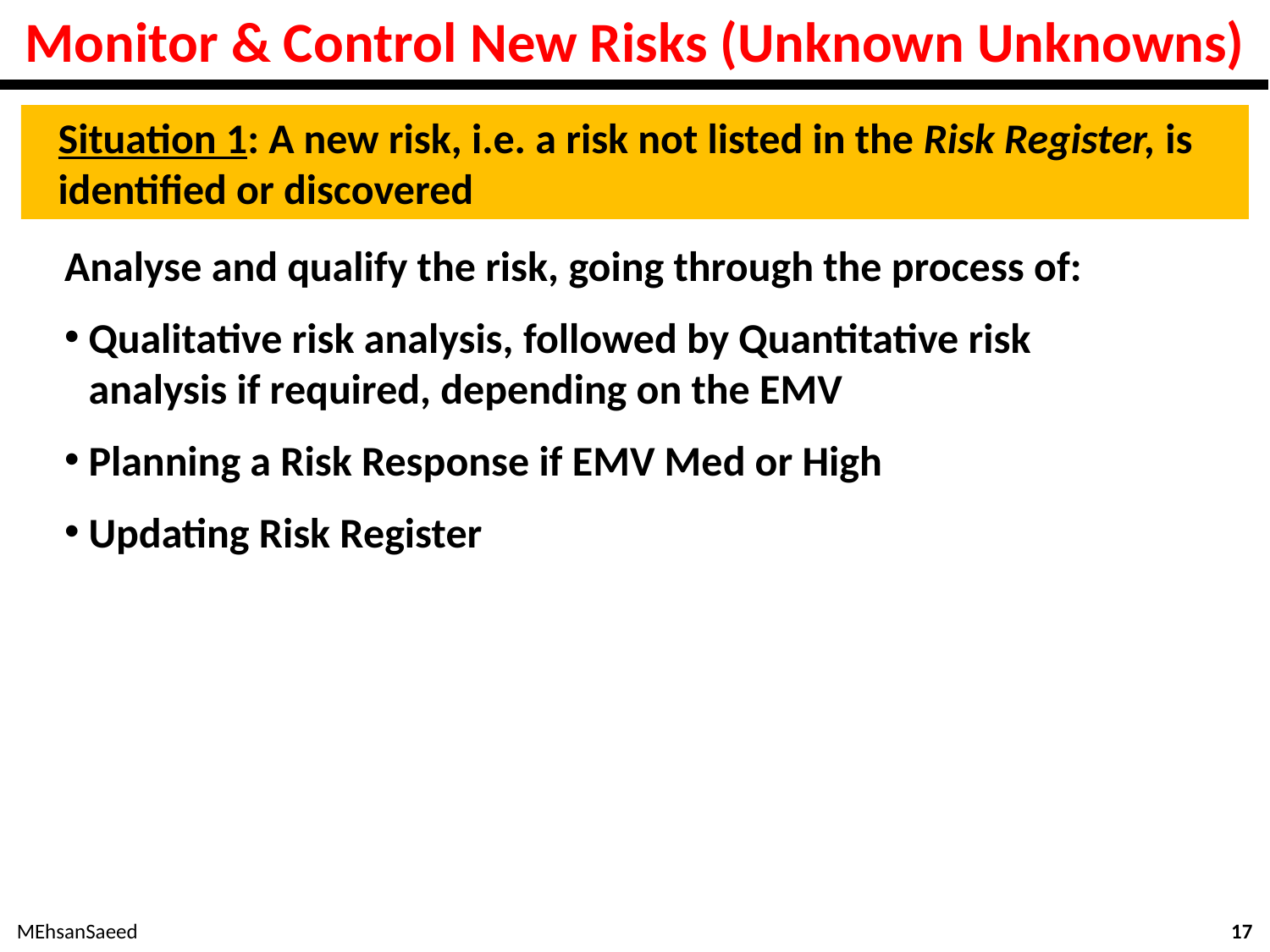

# Monitor & Control New Risks (Unknown Unknowns)
Situation 1: A new risk, i.e. a risk not listed in the Risk Register, is identified or discovered
Analyse and qualify the risk, going through the process of:
Qualitative risk analysis, followed by Quantitative risk analysis if required, depending on the EMV
Planning a Risk Response if EMV Med or High
Updating Risk Register
MEhsanSaeed
17